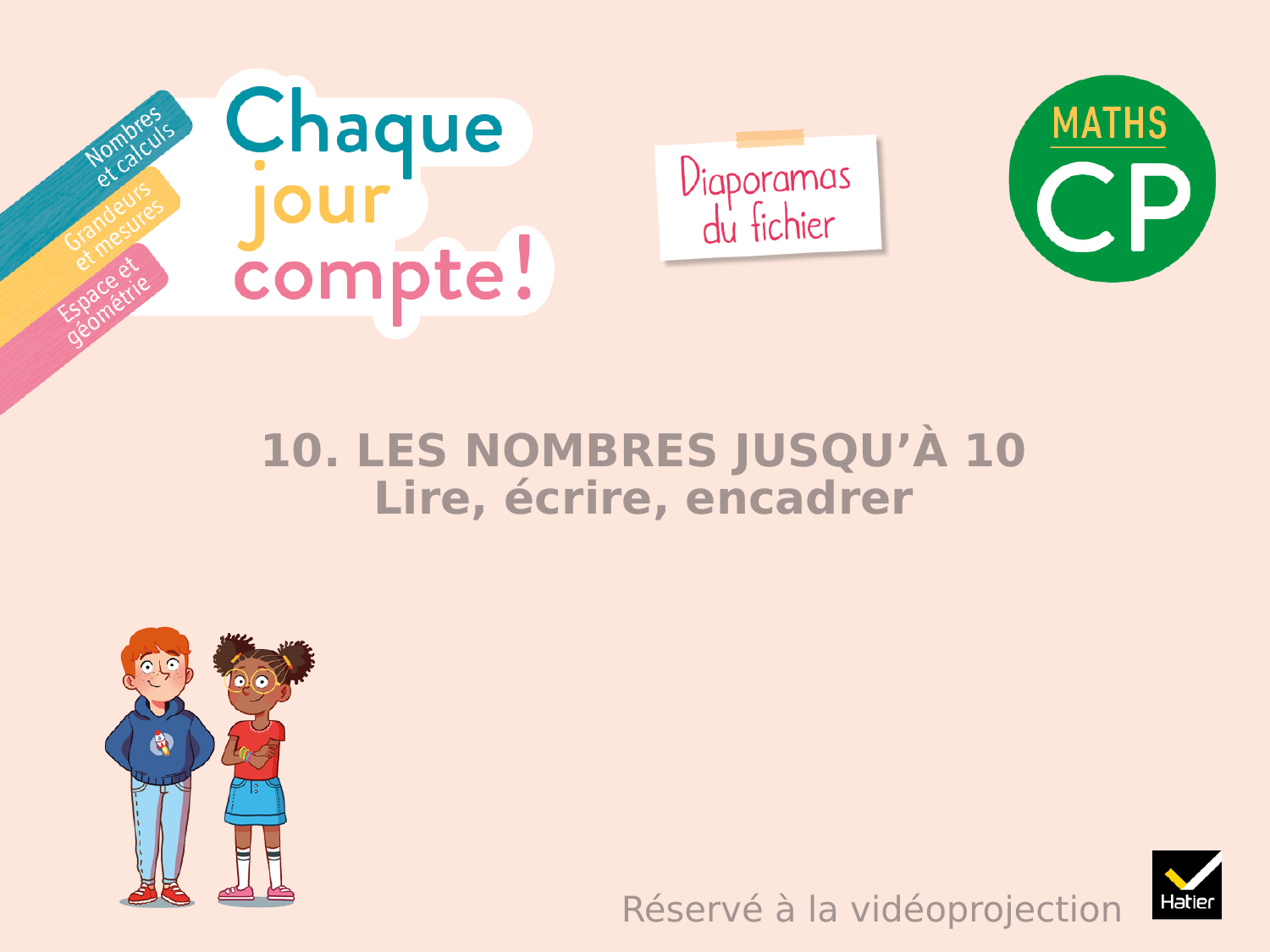

# 10. LES NOMBRES JUSQU’À 10 Lire, écrire, encadrer
Réservé à la vidéoprojection